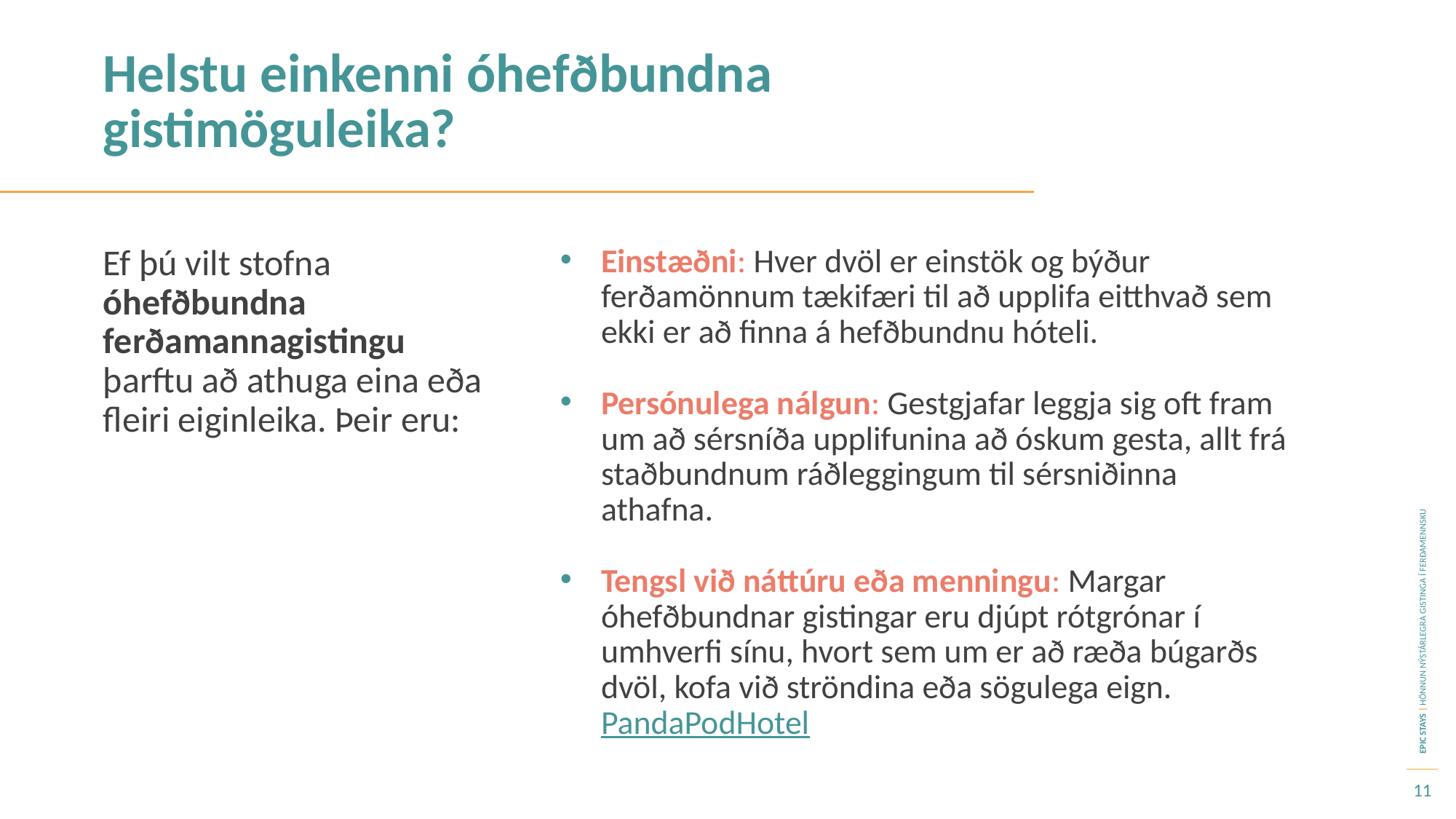

Helstu einkenni óhefðbundna gistimöguleika?
Ef þú vilt stofna óhefðbundna ferðamannagistingu þarftu að athuga eina eða fleiri eiginleika. Þeir eru:
Einstæðni: Hver dvöl er einstök og býður ferðamönnum tækifæri til að upplifa eitthvað sem ekki er að finna á hefðbundnu hóteli.

Persónulega nálgun: Gestgjafar leggja sig oft fram um að sérsníða upplifunina að óskum gesta, allt frá staðbundnum ráðleggingum til sérsniðinna athafna.

Tengsl við náttúru eða menningu: Margar óhefðbundnar gistingar eru djúpt rótgrónar í umhverfi sínu, hvort sem um er að ræða búgarðs dvöl, kofa við ströndina eða sögulega eign. PandaPodHotel
11